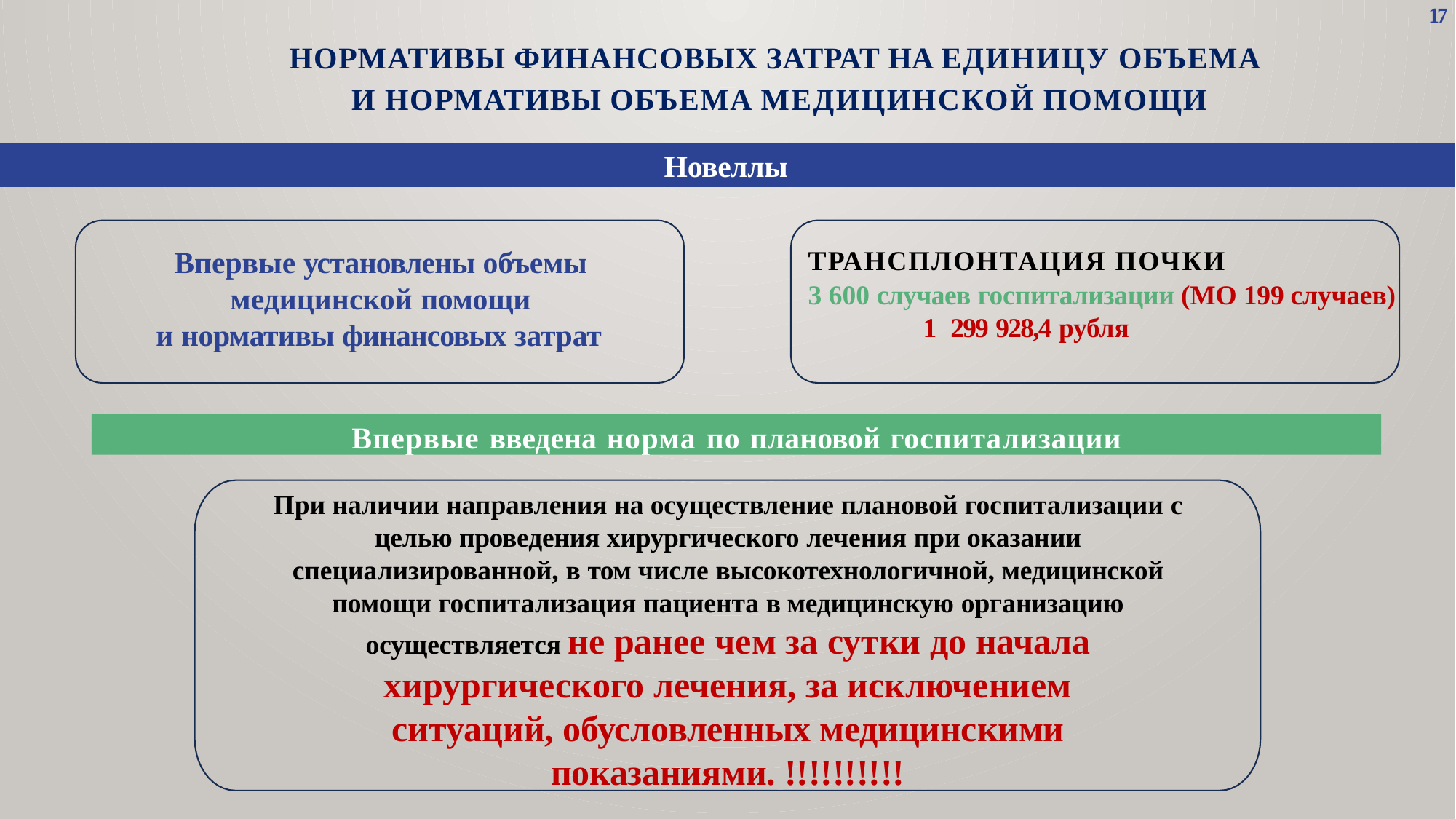

17
# Нормативы финансовых затрат на единицу объема и нормативы объема медицинской помощи

Новеллы

Впервые установлены объемы медицинской помощи
и нормативы финансовых затрат
ТРАНСПЛОНТАЦИЯ ПОЧКИ
3 600 случаев госпитализации (МО 199 случаев)
1  299 928,4 рубля

Впервые введена норма по плановой госпитализации

При наличии направления на осуществление плановой госпитализации с целью проведения хирургического лечения при оказании специализированной, в том числе высокотехнологичной, медицинской помощи госпитализация пациента в медицинскую организацию осуществляется не ранее чем за сутки до начала
хирургического лечения, за исключением ситуаций, обусловленных медицинскими показаниями. !!!!!!!!!!